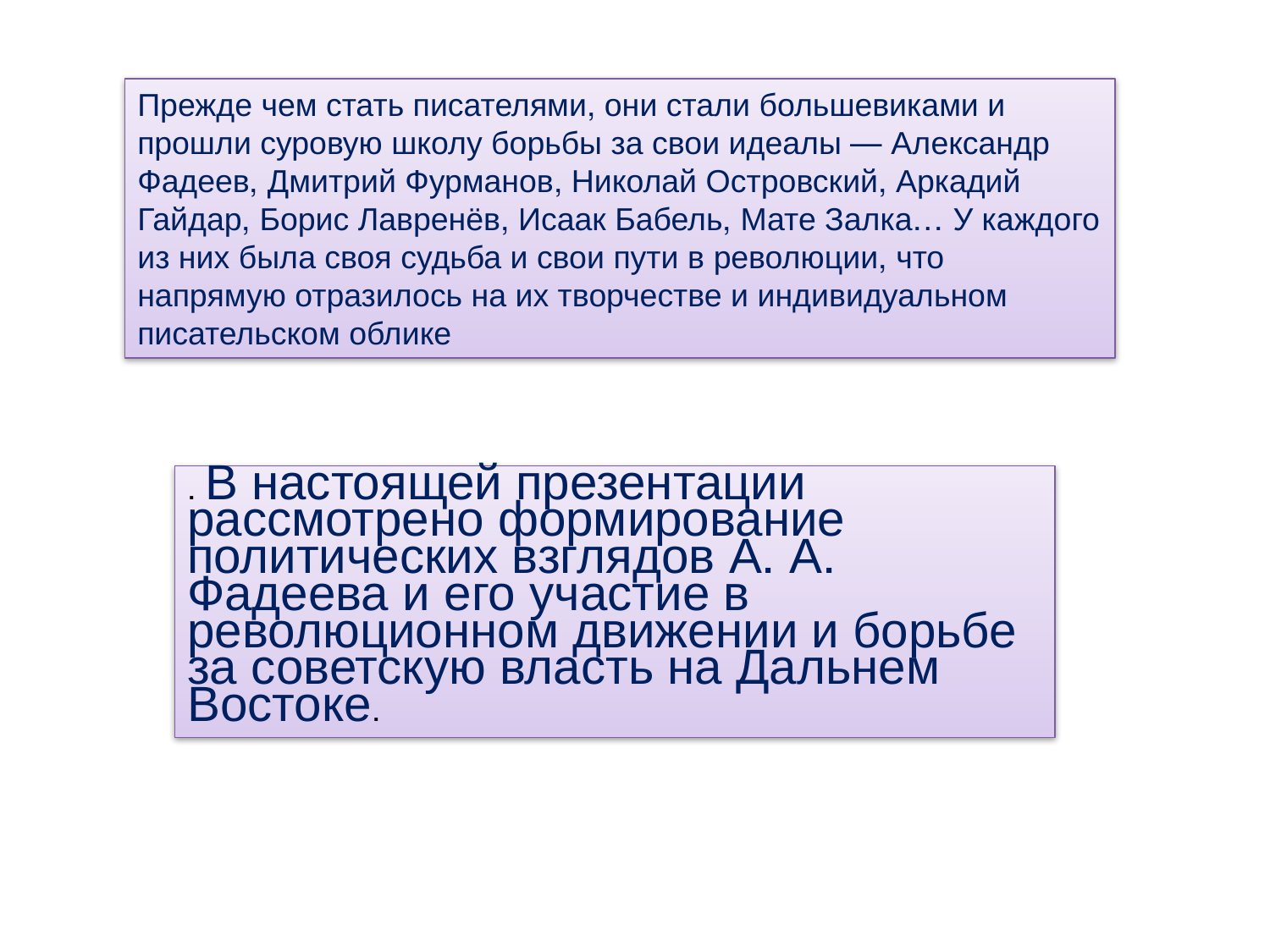

Прежде чем стать писателями, они стали большевиками и прошли суровую школу борьбы за свои идеалы — Александр Фадеев, Дмитрий Фурманов, Николай Островский, Аркадий Гайдар, Борис Лавренёв, Исаак Бабель, Мате Залка… У каждого из них была своя судьба и свои пути в революции, что напрямую отразилось на их творчестве и индивидуальном писательском облике
. В настоящей презентации рассмотрено формирование политических взглядов А. А. Фадеева и его участие в революционном движении и борьбе за советскую власть на Дальнем Востоке.